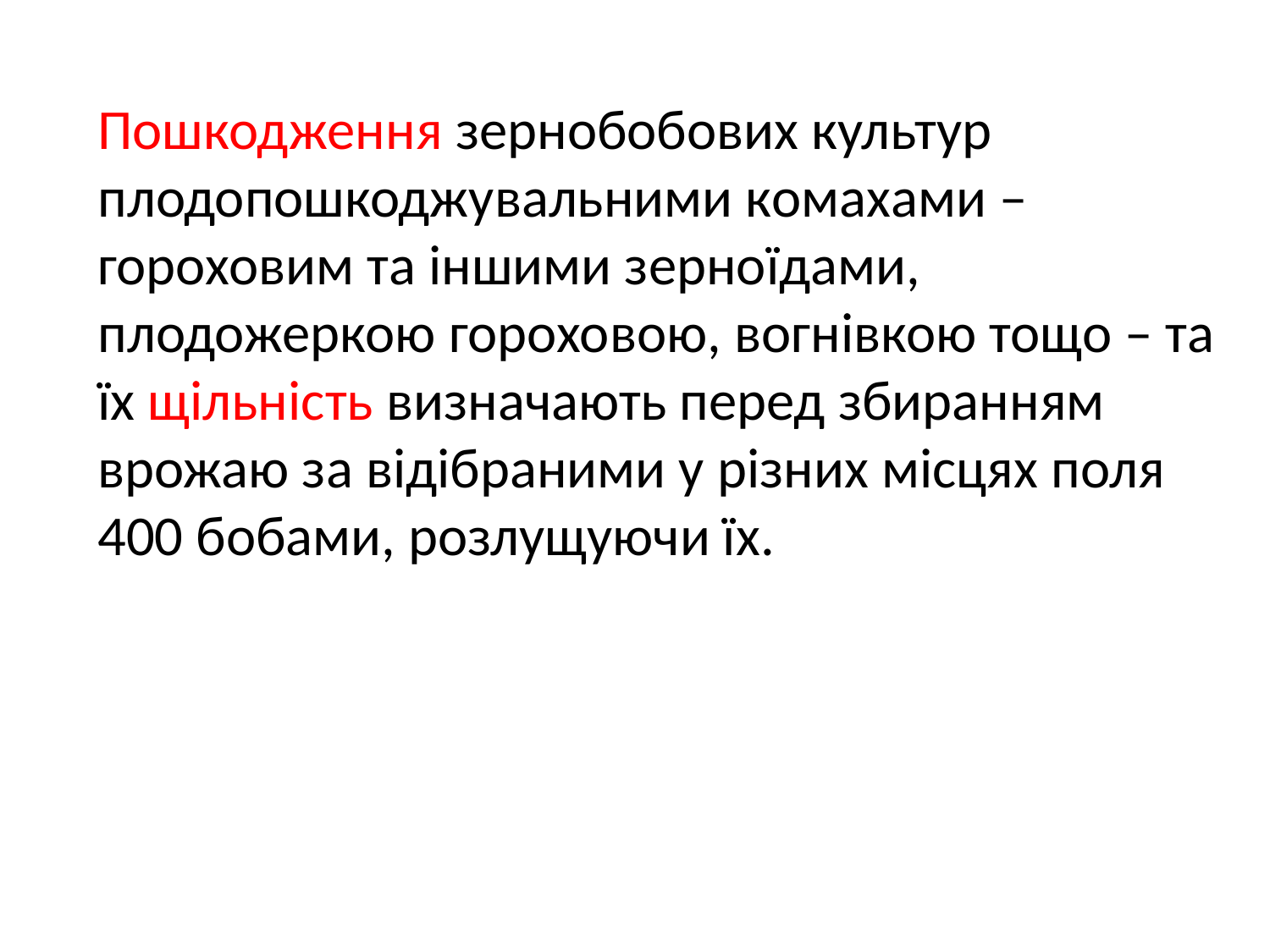

Пошкодження зернобобових культур плодопошкоджувальними комахами – гороховим та іншими зерноїдами, плодожеркою гороховою, вогнівкою тощо – та їх щільність визначають перед збиранням врожаю за відібраними у різних місцях поля 400 бобами, розлущуючи їх.